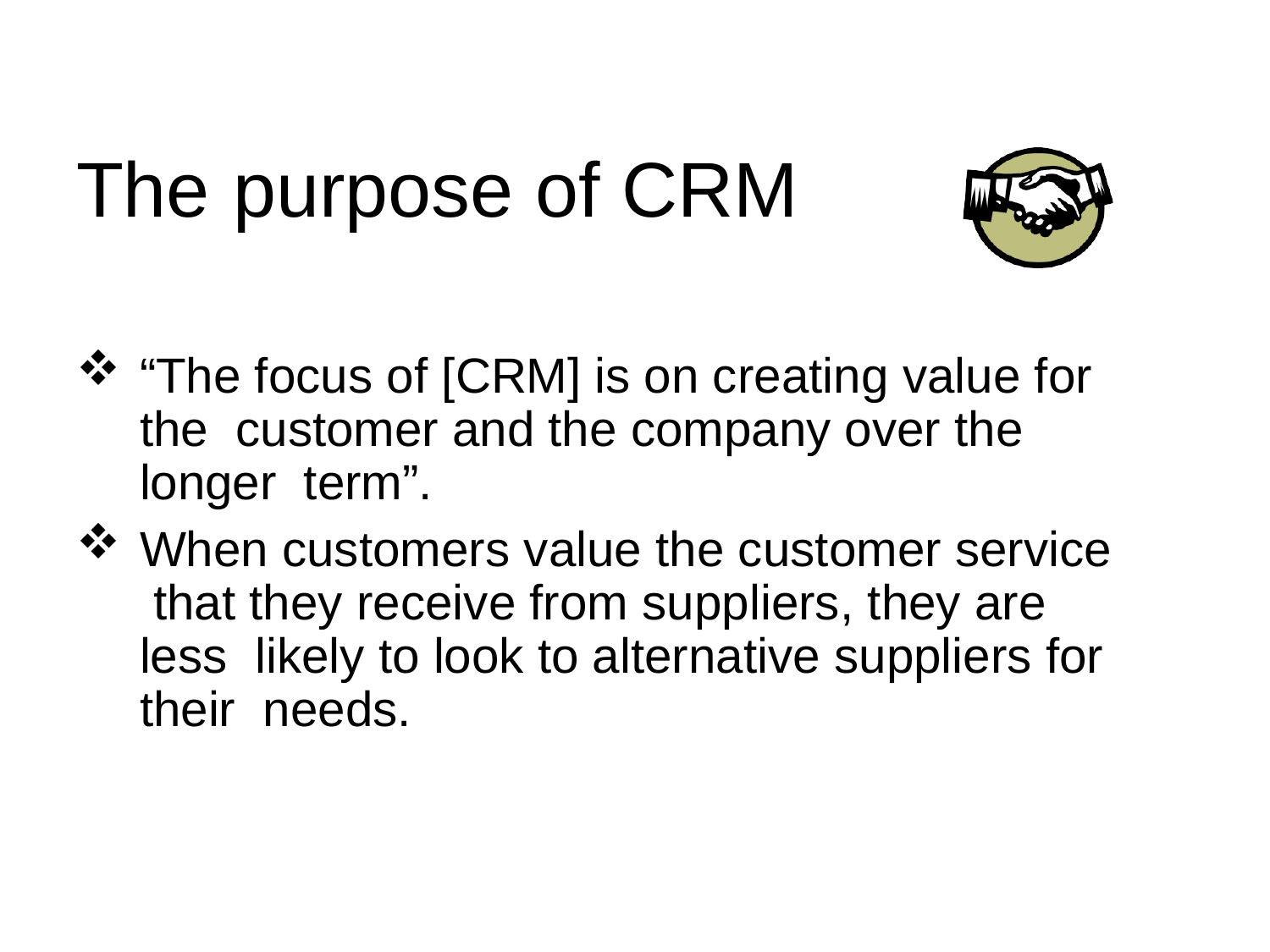

# The	purpose	of CRM

“The focus of [CRM] is on creating value for the  customer and the company over the longer  term”.
When customers value the customer service  that they receive from suppliers, they are less  likely to look to alternative suppliers for their  needs.